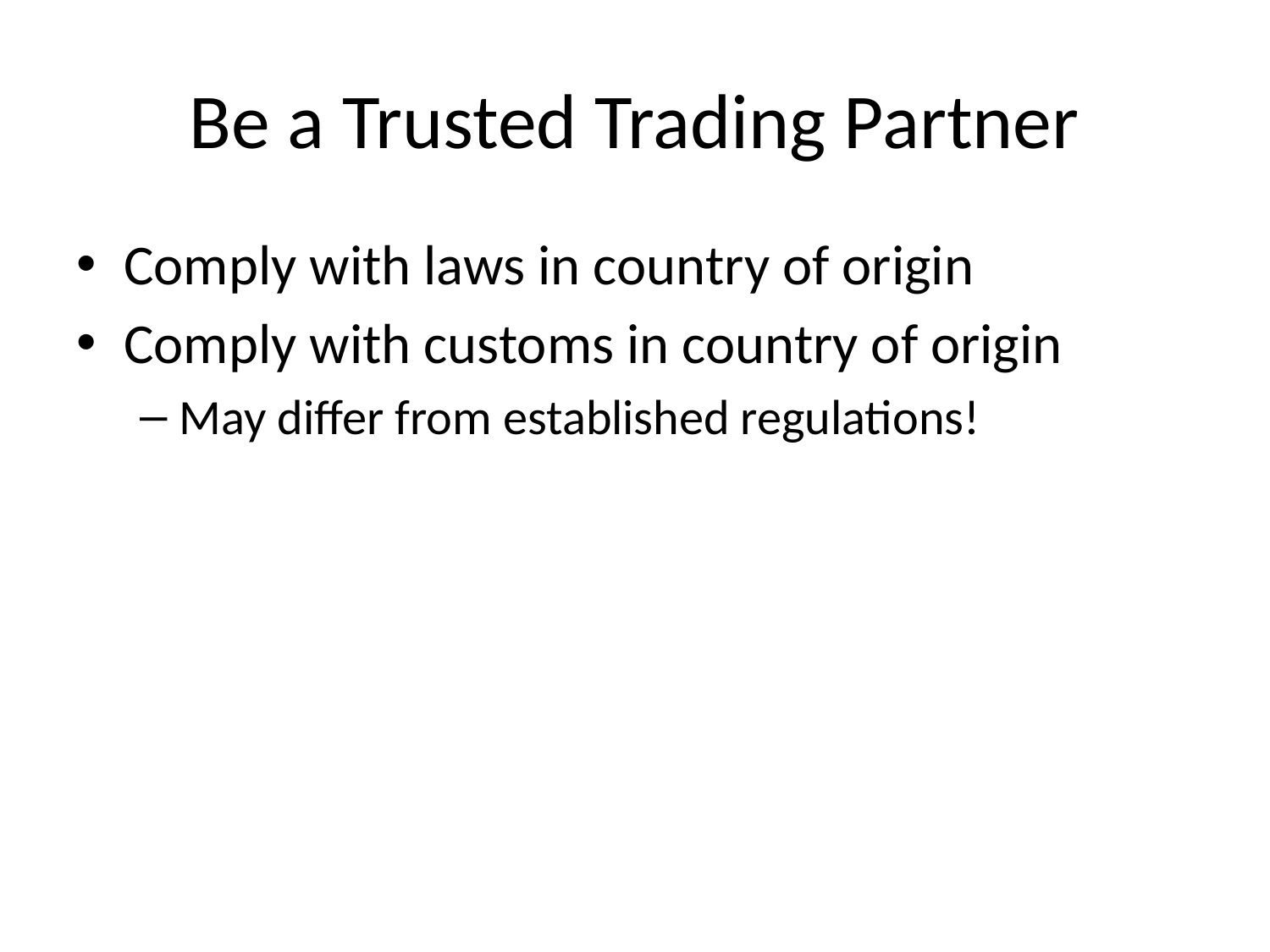

# Be a Trusted Trading Partner
Comply with laws in country of origin
Comply with customs in country of origin
May differ from established regulations!